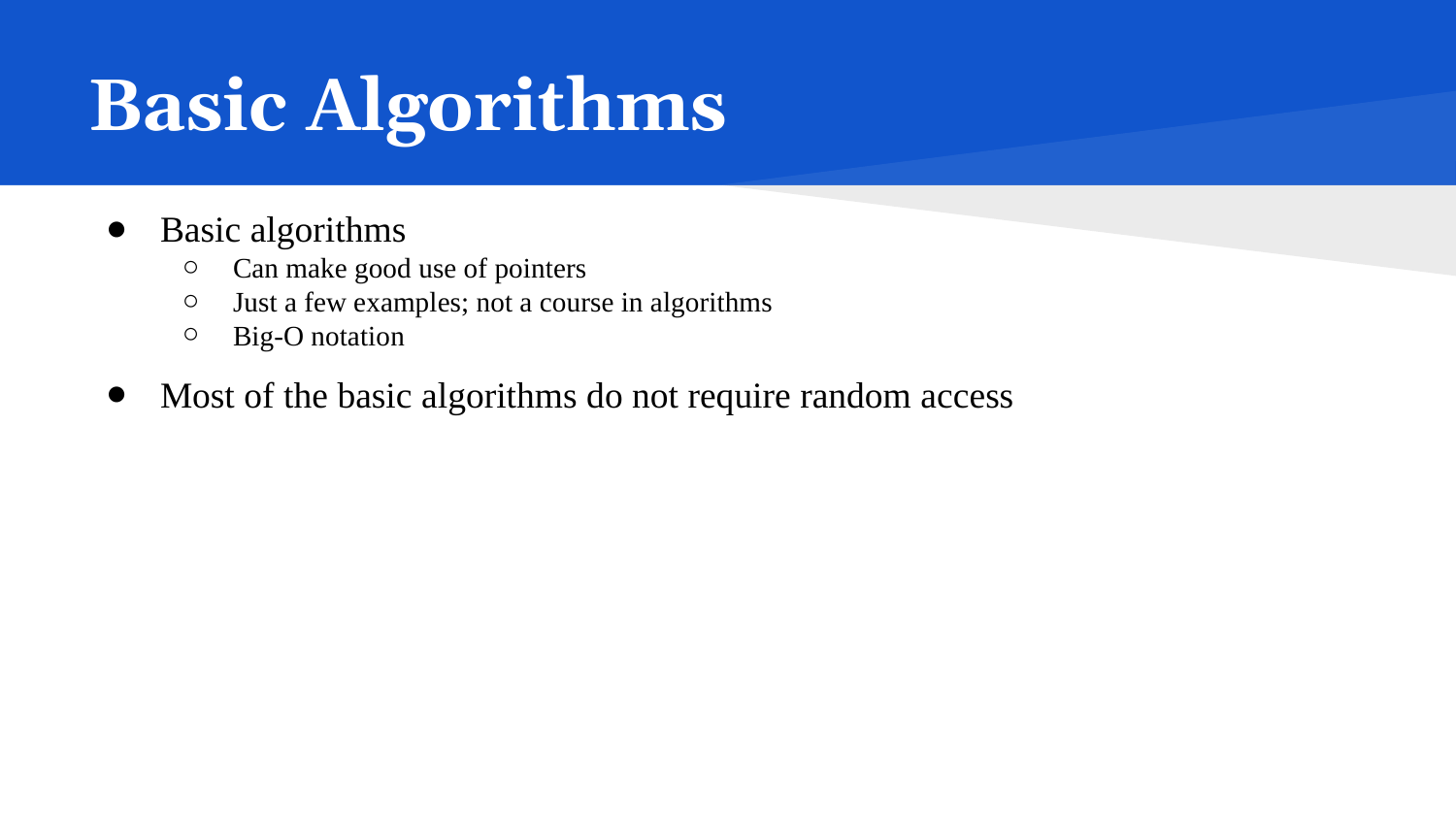

# Basic Algorithms
Basic algorithms
Can make good use of pointers
Just a few examples; not a course in algorithms
Big-O notation
Most of the basic algorithms do not require random access